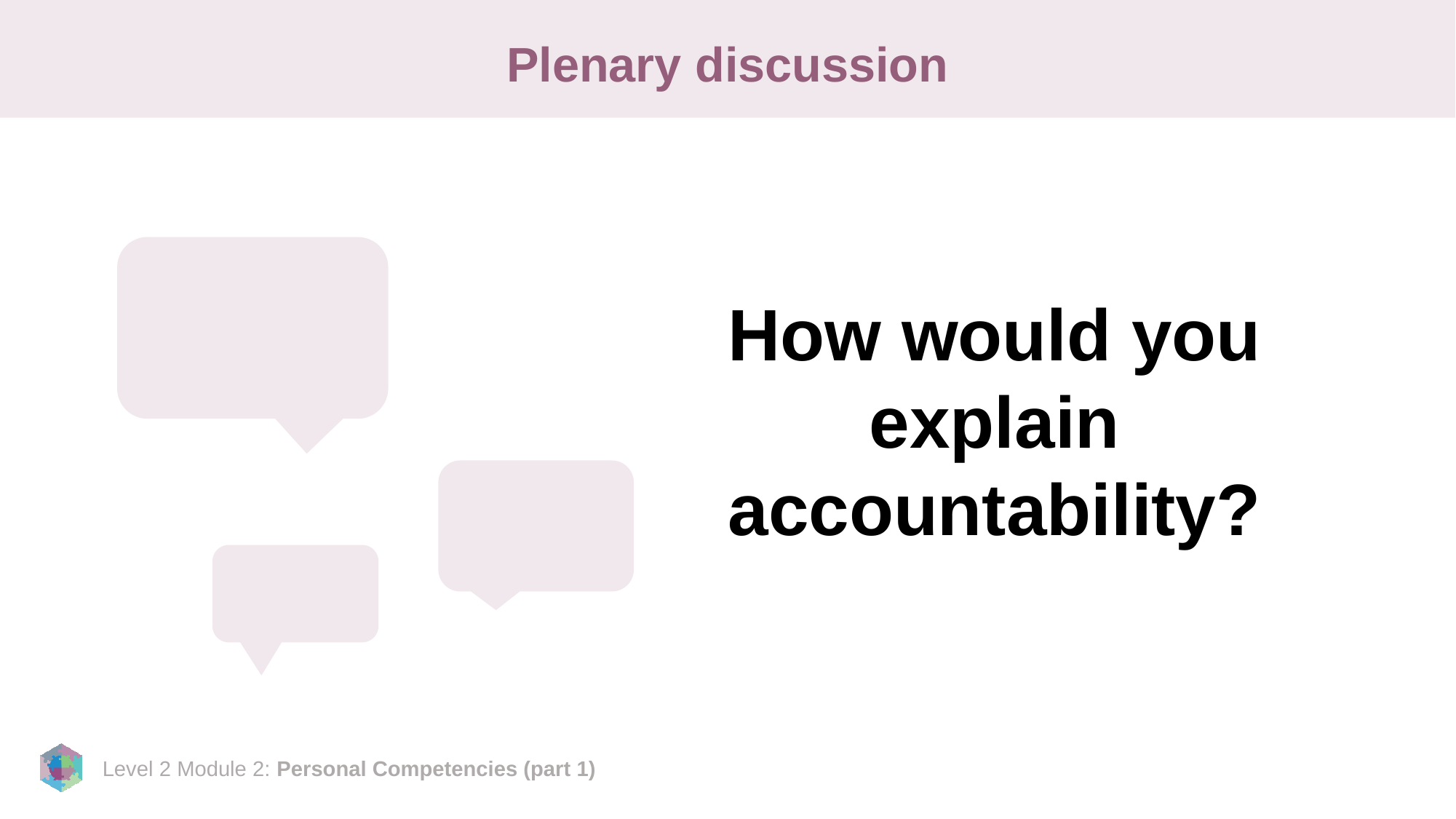

# Plenary discussion
How would you explain accountability?